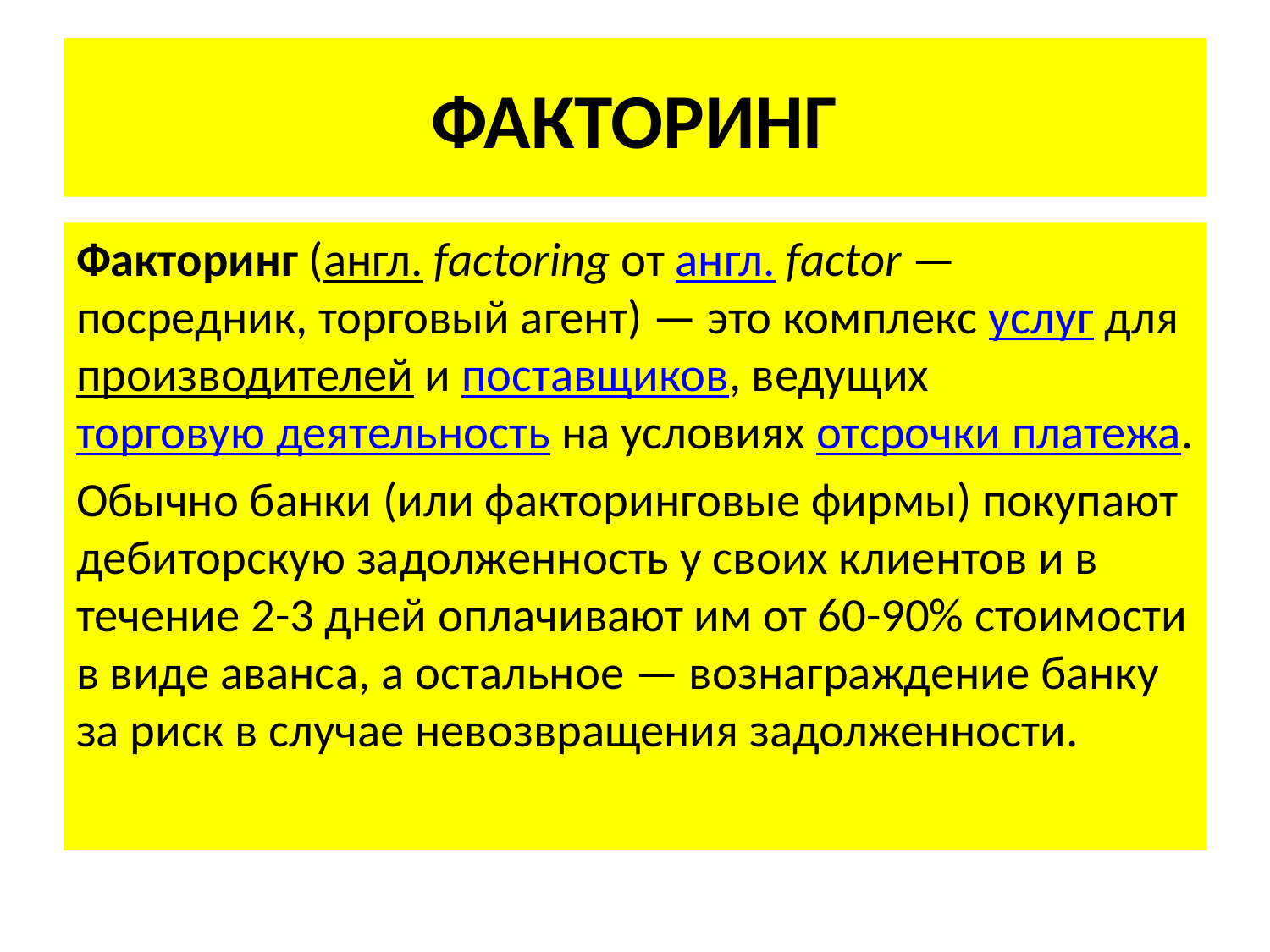

# ФАКТОРИНГ
Факторинг (англ. factoring от англ. factor — посредник, торговый агент) — это комплекс услуг для производителей и поставщиков, ведущих торговую деятельность на условиях отсрочки платежа.
Обычно банки (или факторинговые фирмы) покупают дебиторскую задолженность у своих клиентов и в течение 2-3 дней оплачивают им от 60-90% стоимости в виде аванса, а остальное — вознаграждение банку за риск в случае невозвращения задолженности.